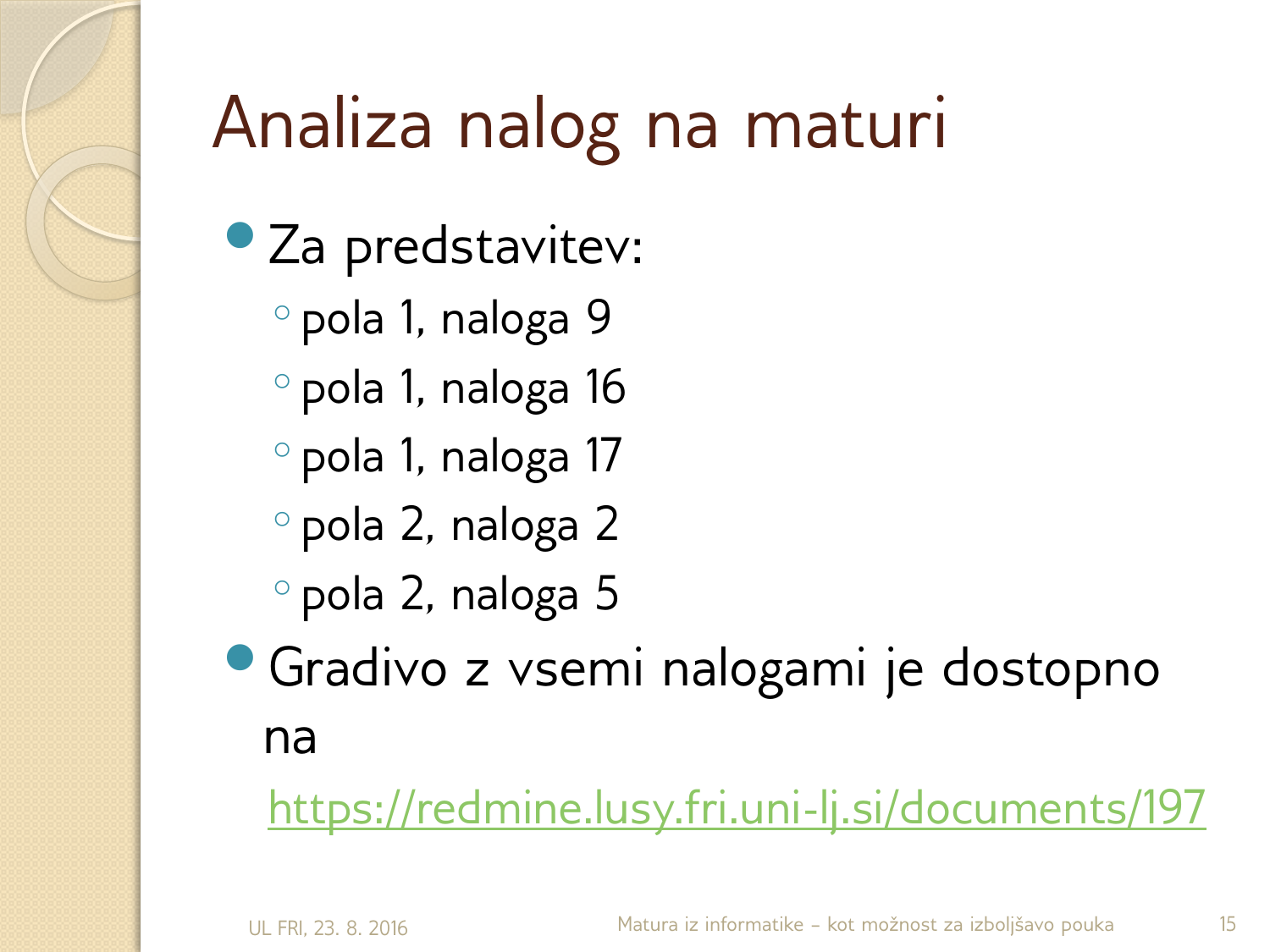

# Analiza nalog na maturi
Za predstavitev:
pola 1, naloga 9
pola 1, naloga 16
pola 1, naloga 17
pola 2, naloga 2
pola 2, naloga 5
Gradivo z vsemi nalogami je dostopno na
https://redmine.lusy.fri.uni-lj.si/documents/197
Matura iz informatike – kot možnost za izboljšavo pouka
15
UL FRI, 23. 8. 2016